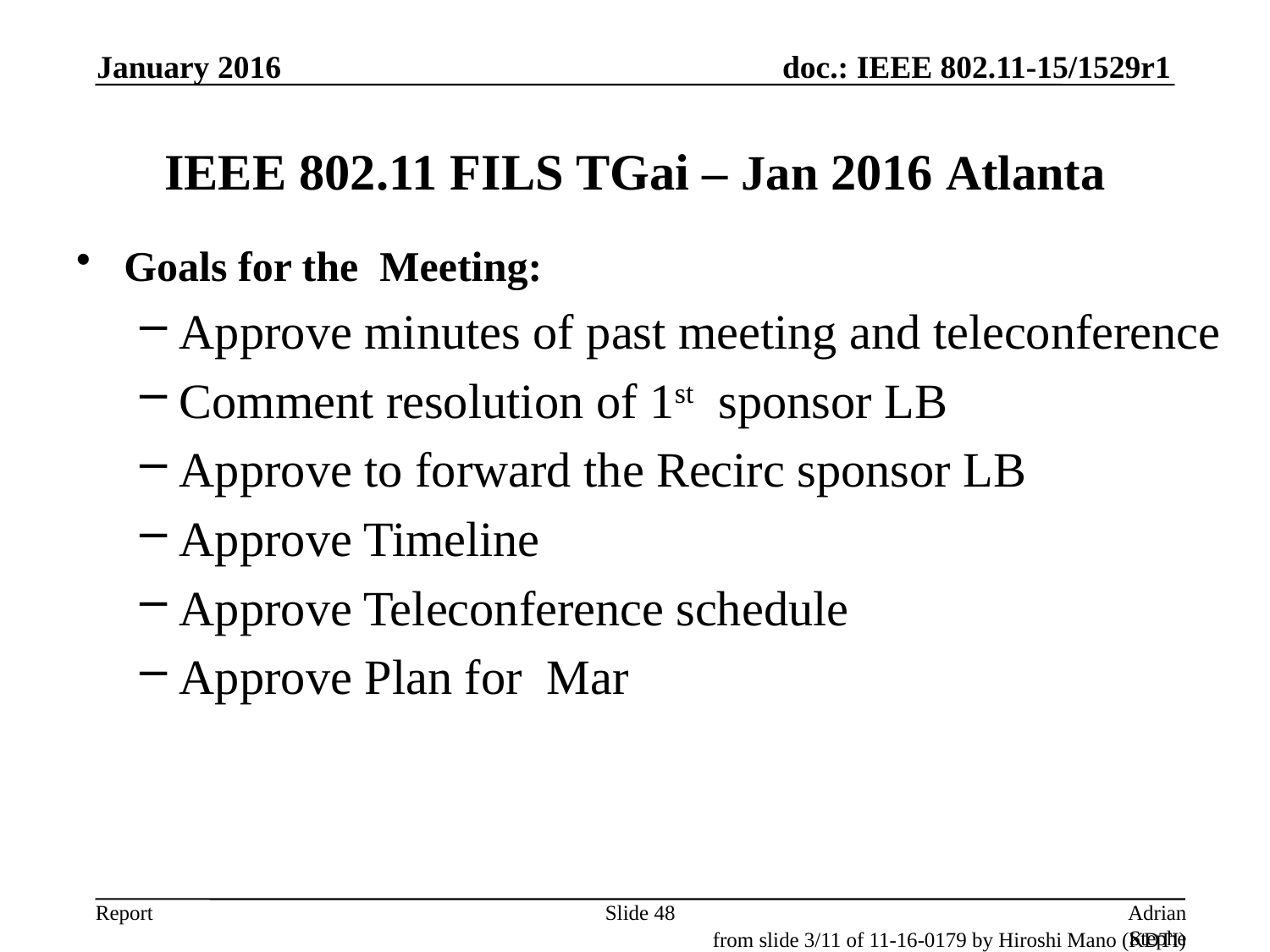

January 2016
# IEEE 802.11 FILS TGai – Jan 2016 Atlanta
Goals for the  Meeting:
Approve minutes of past meeting and teleconference
Comment resolution of 1st  sponsor LB
Approve to forward the Recirc sponsor LB
Approve Timeline
Approve Teleconference schedule
Approve Plan for  Mar

Slide 48
Adrian Stephens, Intel Corporation
from slide 3/11 of 11-16-0179 by Hiroshi Mano (KDTI)